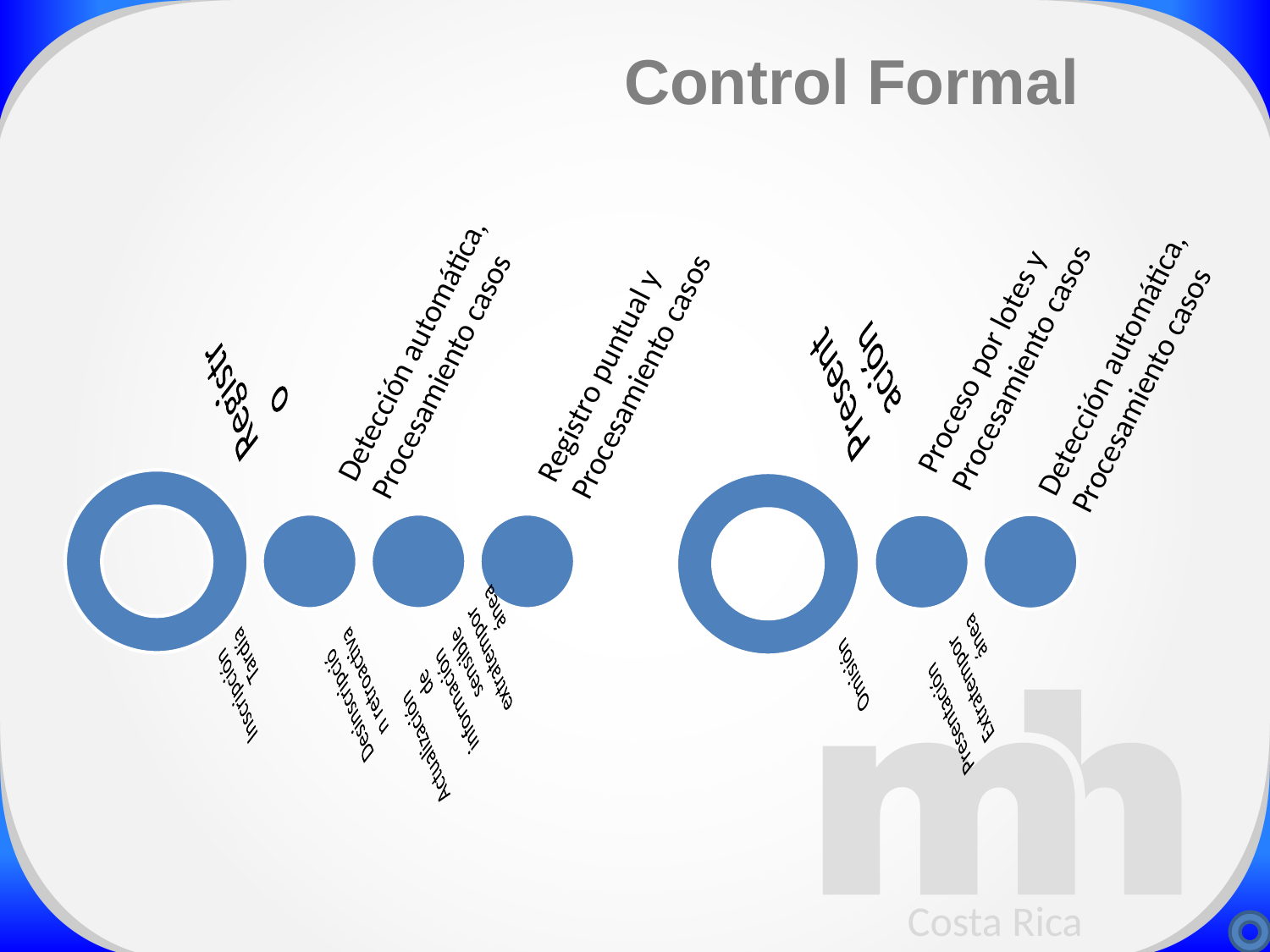

Control Formal
Registro
Inscripción Tardía
Desinscripción retroactiva
Actualización de información sensible extratemporánea
Presentación
Omisión
Presentación
Extratemporánea
Proceso por lotes y
Procesamiento casos
Detección automática,
Procesamiento casos
Registro puntual y
Procesamiento casos
Detección automática,
Procesamiento casos
Costa Rica